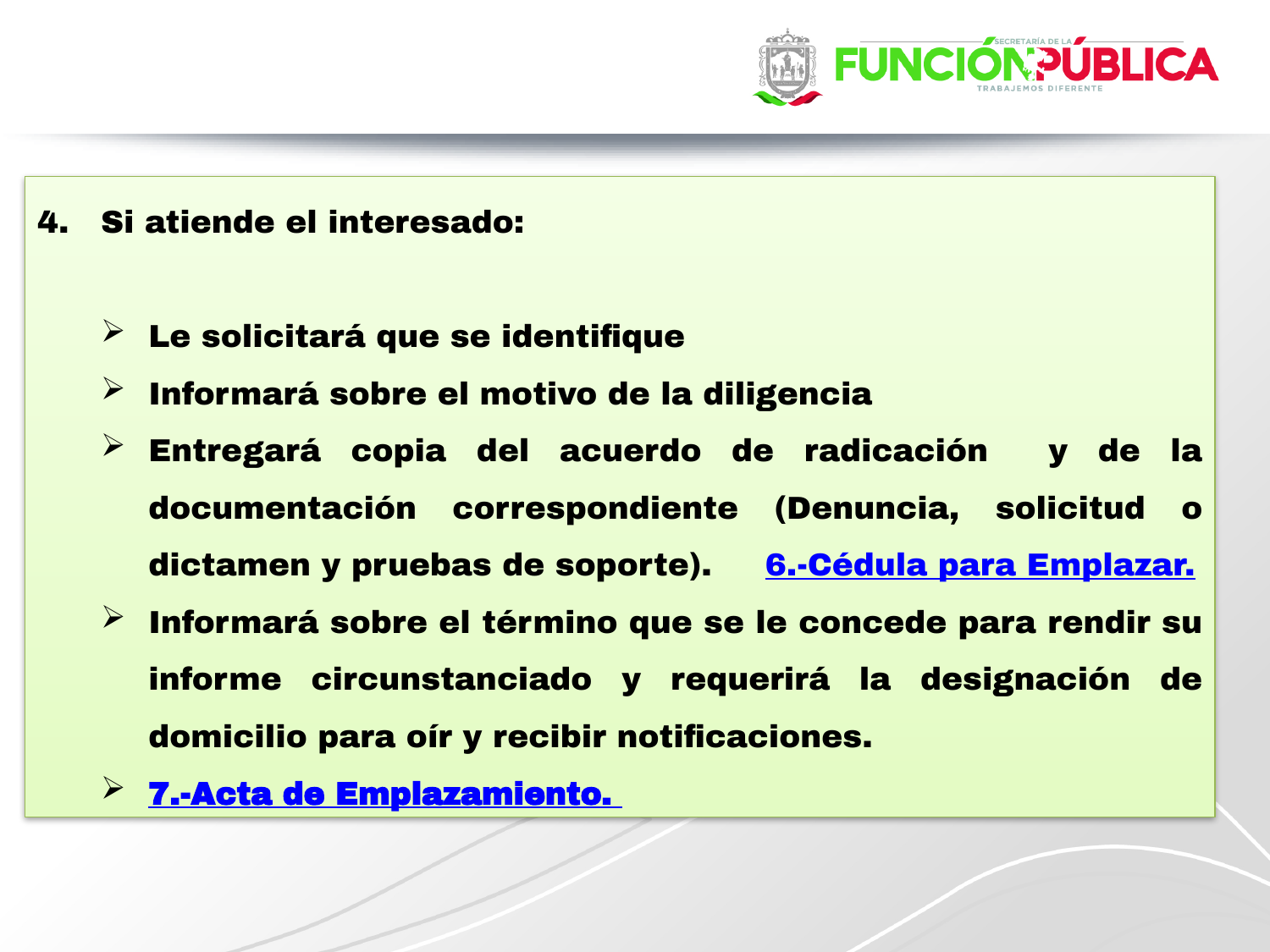

Si atiende el interesado:

Le solicitará que se identifique
Informará sobre el motivo de la diligencia
Entregará copia del acuerdo de radicación  y de la documentación correspondiente (Denuncia, solicitud o dictamen y pruebas de soporte).     6.-Cédula para Emplazar.
Informará sobre el término que se le concede para rendir su informe circunstanciado y requerirá la designación de domicilio para oír y recibir notificaciones.
7.-Acta de Emplazamiento.